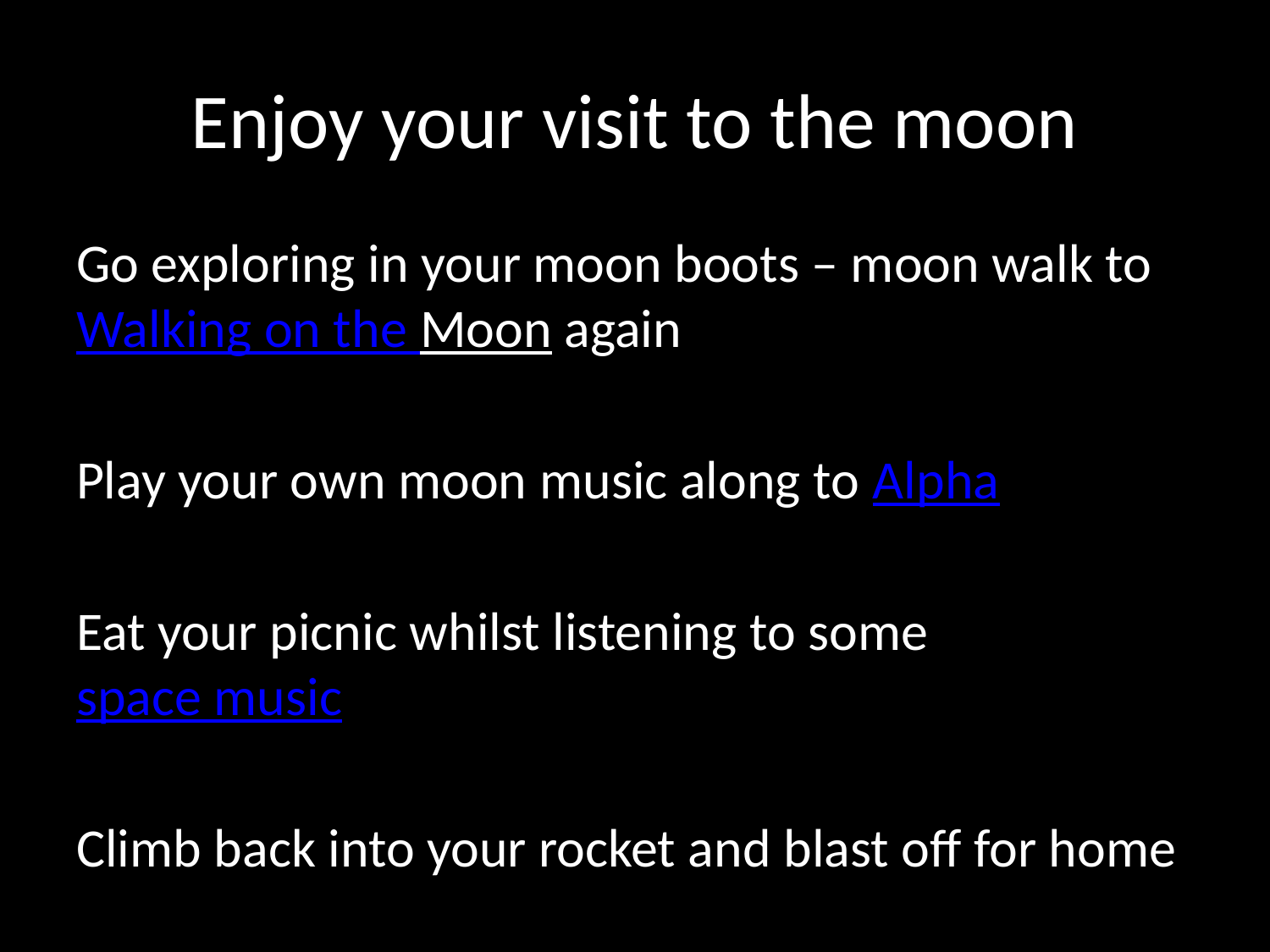

# Enjoy your visit to the moon
Go exploring in your moon boots – moon walk to Walking on the Moon again

Play your own moon music along to Alpha

Eat your picnic whilst listening to some space music

Climb back into your rocket and blast off for home